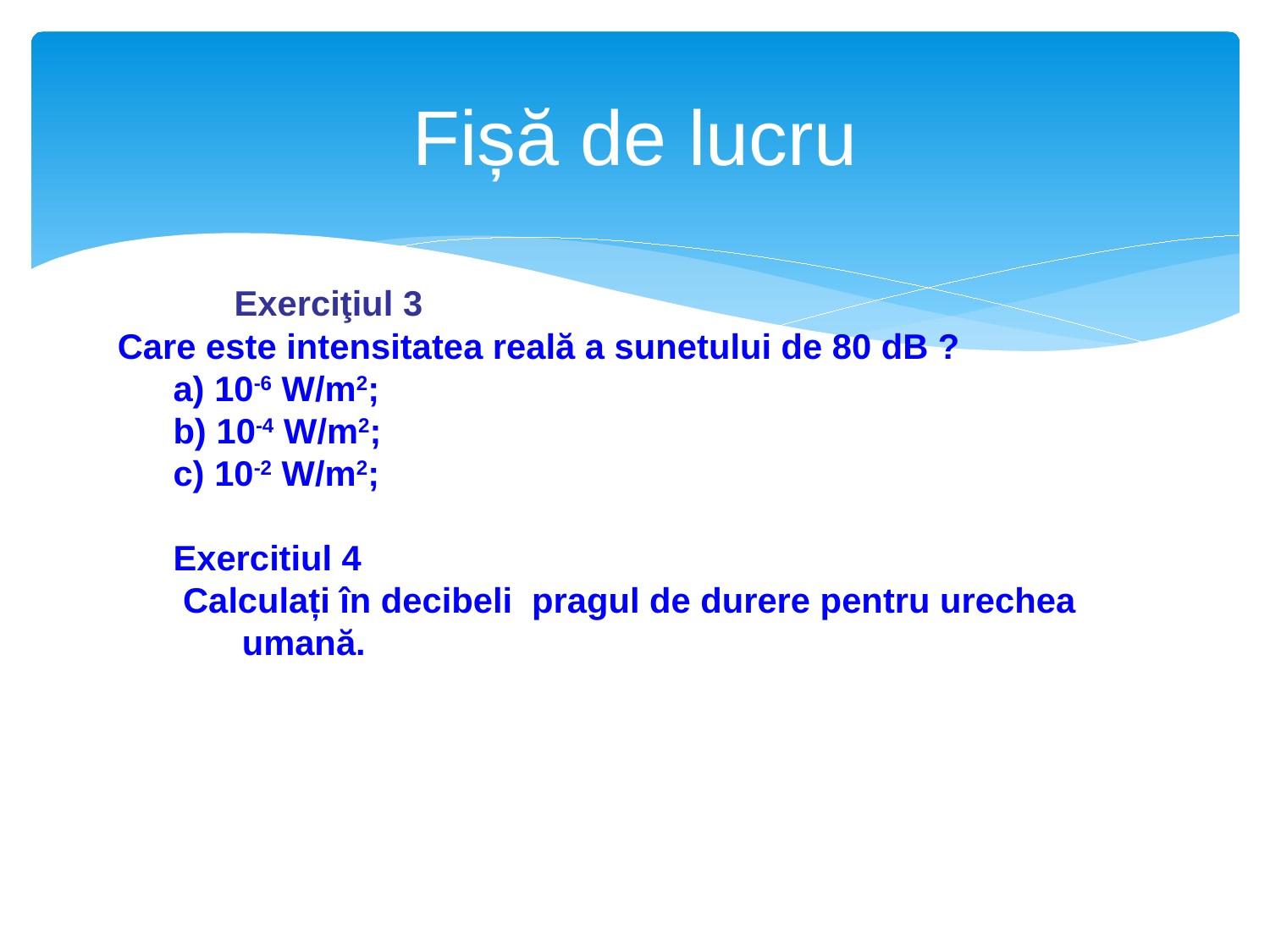

# Fișă de lucru
             Exerciţiul 3
 Care este intensitatea reală a sunetului de 80 dB ?
a) 10-6 W/m2;
b) 10-4 W/m2;
c) 10-2 W/m2;

Exercitiul 4
 Calculați în decibeli  pragul de durere pentru urechea umană.